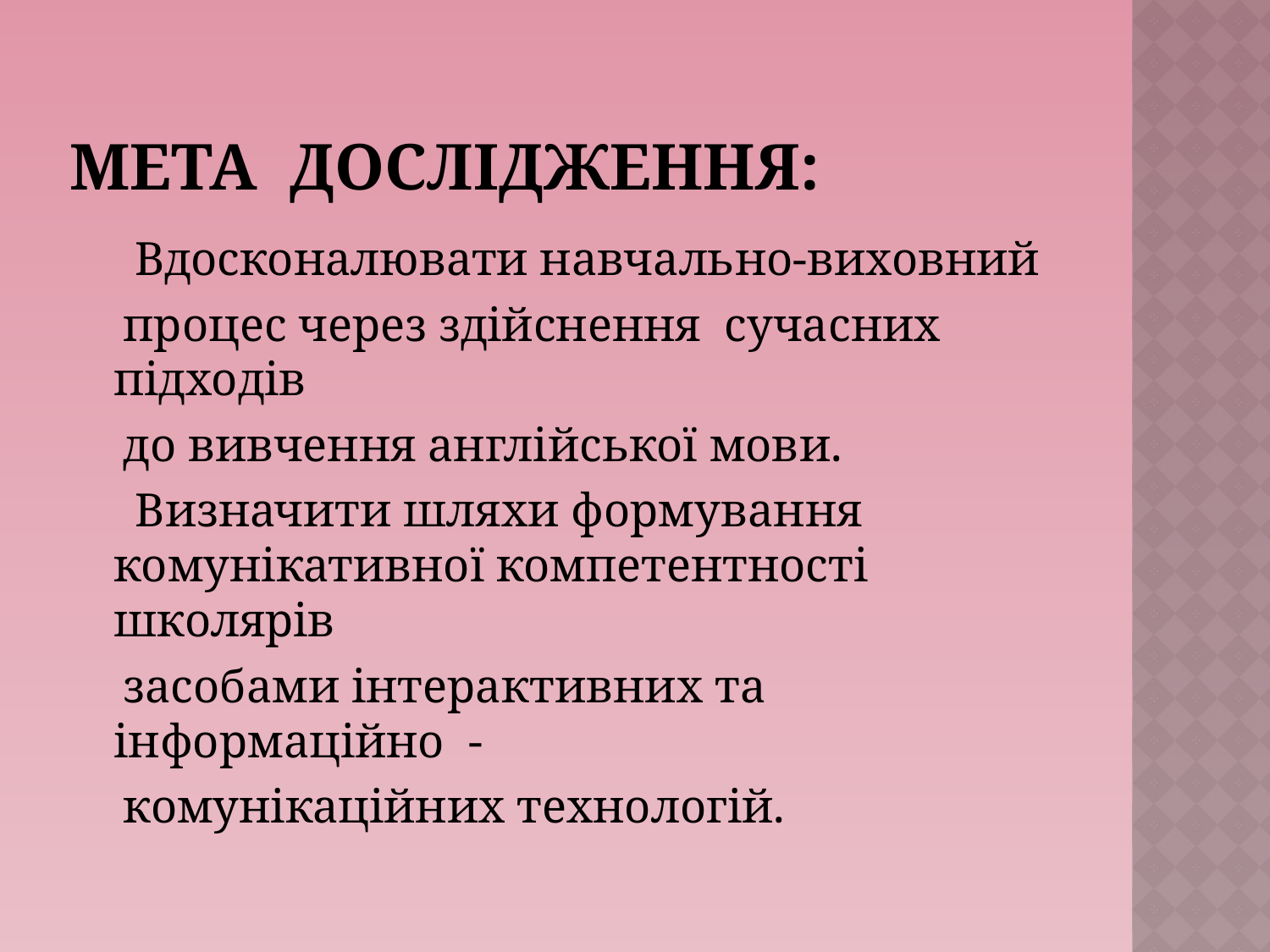

# Мета  дослідження:
     Вдосконалювати навчально-виховний
    процес через здійснення  сучасних підходів
    до вивчення англійської мови.
     Визначити шляхи формування    комунікативної компетентності школярів
    засобами інтерактивних та інформаційно  -
    комунікаційних технологій.